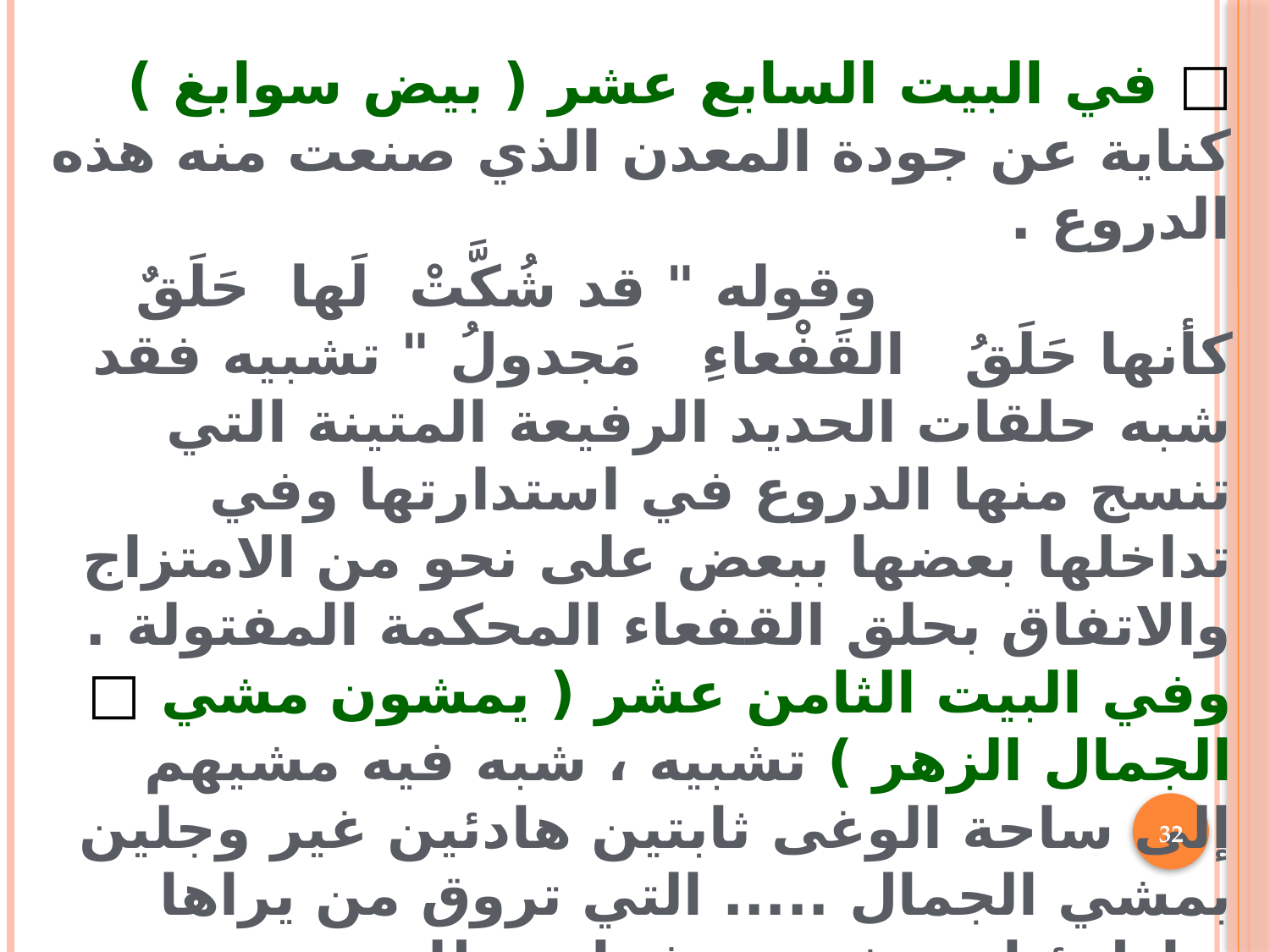

□ في البيت السابع عشر ( بيض سوابغ ) كناية عن جودة المعدن الذي صنعت منه هذه الدروع .                                                                     وقوله " قد شُكَّتْ  لَها  حَلَقٌ  كأنها حَلَقُ   القَفْعاءِ   مَجدولُ " تشبيه فقد شبه حلقات الحديد الرفيعة المتينة التي تنسج منها الدروع في استدارتها وفي تداخلها بعضها ببعض على نحو من الامتزاج والاتفاق بحلق القفعاء المحكمة المفتولة .
□ وفي البيت الثامن عشر ( يمشون مشي الجمال الزهر ) تشبيه ، شبه فيه مشيهم إلى ساحة الوغى ثابتين هادئين غير وجلين بمشي الجمال ..... التي تروق من يراها  اطمئنان مشية ، وفخامة طلعة .
□ وفي البيت التاسع عشر ( لا يفرحون إذا نالت رماحهم ) كناية عن قوة العزيمة وصلابة الإرادة وعلو الهمة .
 □ والبيت الأخير كله ، كناية عن شجاعتهم .
32